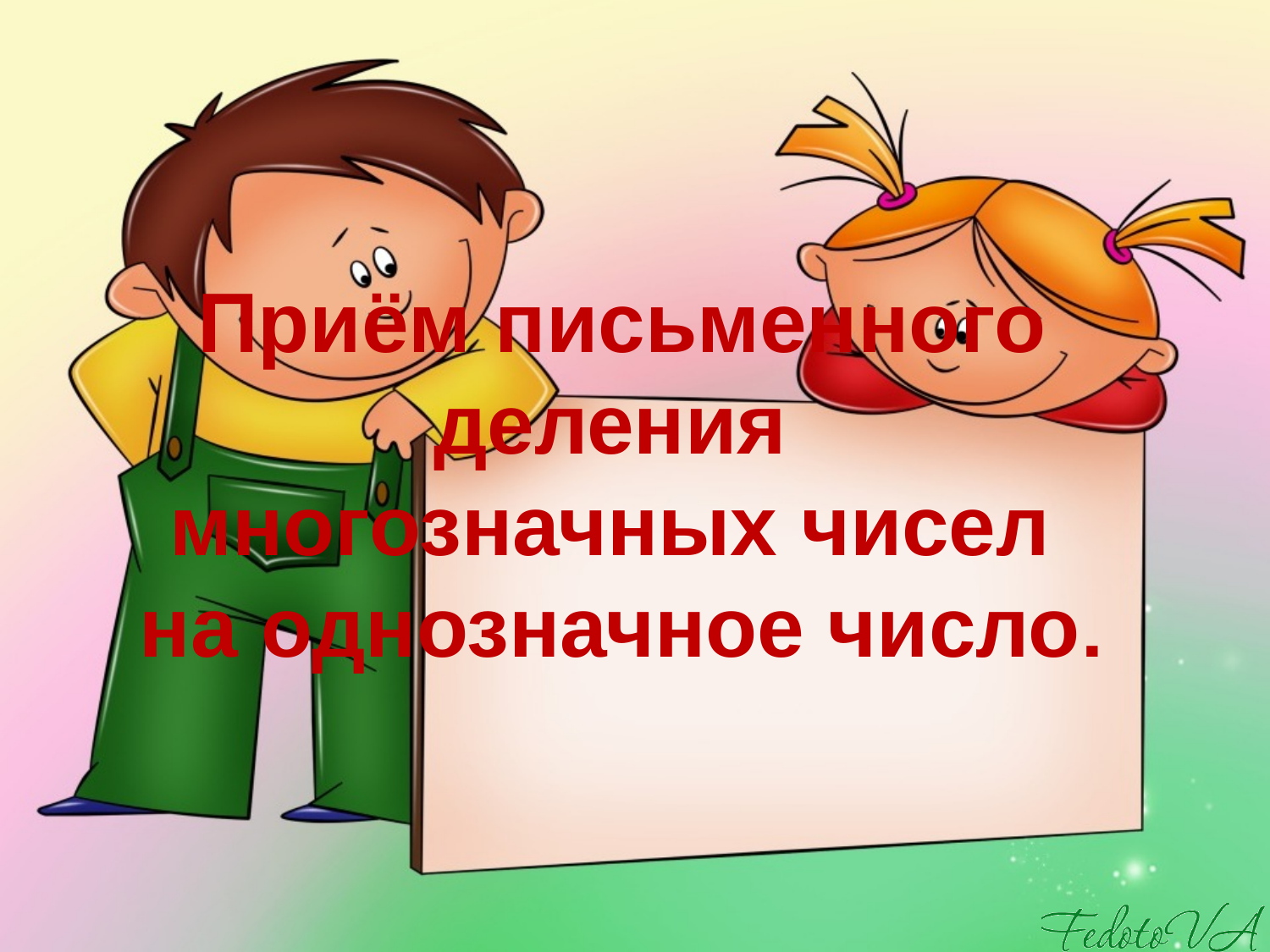

Приём письменного деления
многозначных чисел
на однозначное число.